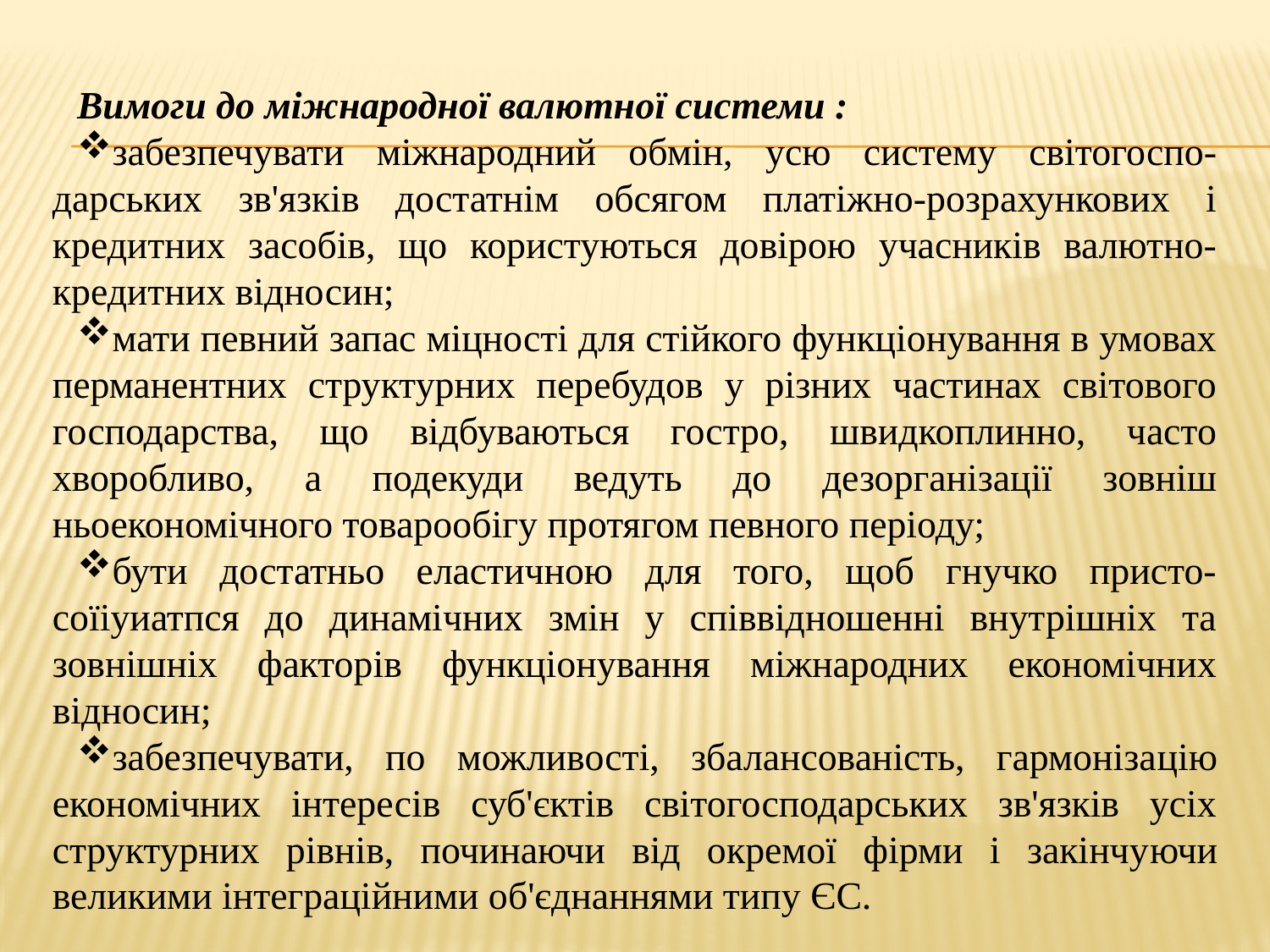

Вимоги до міжнародної валютної системи :
забезпечувати міжнародний обмін, усю систему світогоспо- дарських зв'язків достатнім обсягом платіжно-розрахункових і кредитних засобів, що користуються довірою учасників валютно- кредитних відносин;
мати певний запас міцності для стійкого функціонування в умовах перманентних структурних перебудов у різних частинах світового господарства, що відбуваються гостро, швидкоплинно, часто хворобливо, а подекуди ведуть до дезорганізації зовніш­ньоекономічного товарообігу протягом певного періоду;
бути достатньо еластичною для того, щоб гнучко присто- соїіуиатпся до динамічних змін у співвідношенні внутрішніх та зовнішніх факторів функціонування міжнародних економічних відносин;
забезпечувати, по можливості, збалансованість, гармоніза­цію економічних інтересів суб'єктів світогосподарських зв'язків усіх структурних рівнів, починаючи від окремої фірми і закінчу­ючи великими інтеграційними об'єднаннями типу ЄС.